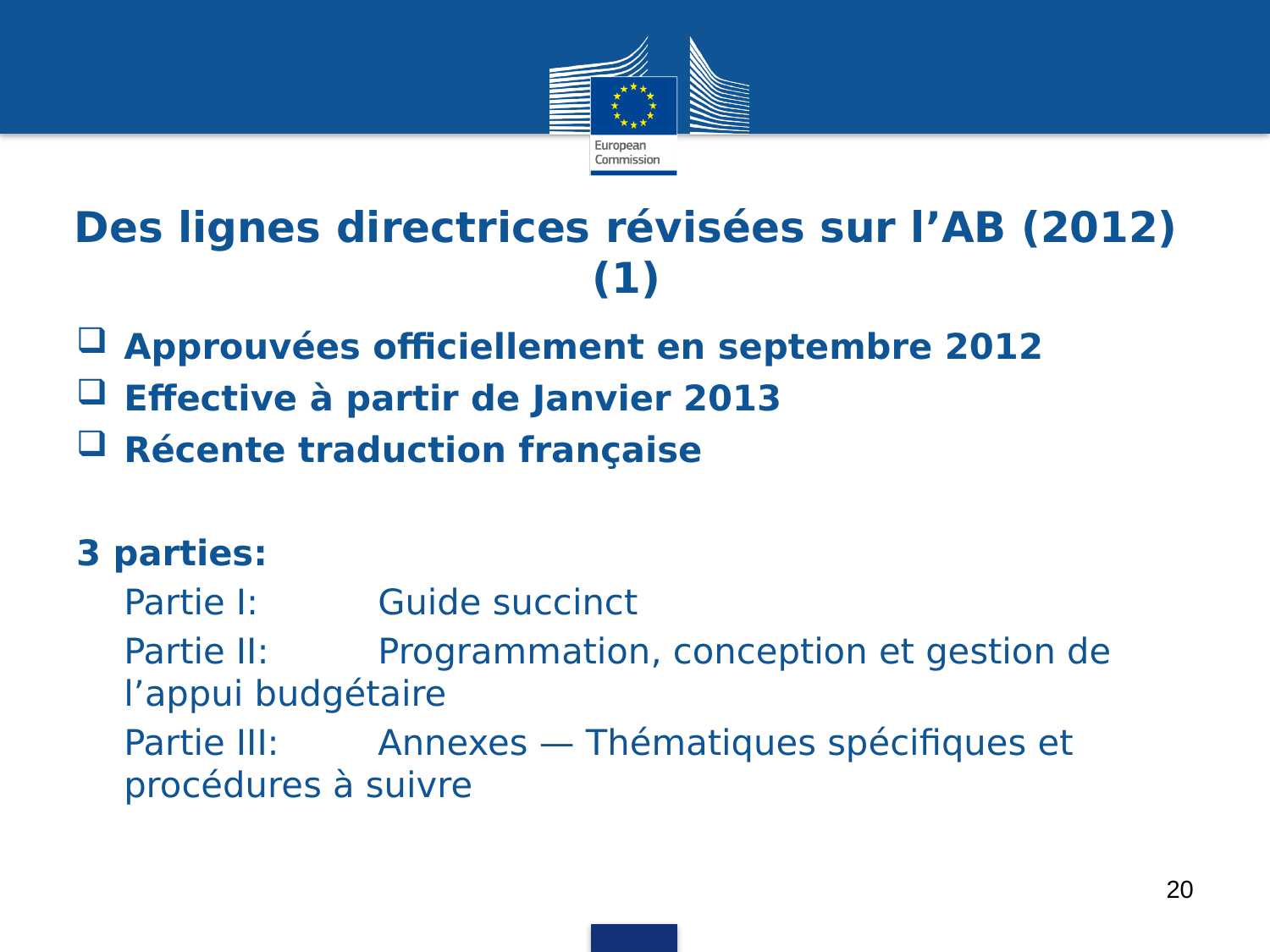

# Des lignes directrices révisées sur l’AB (2012) (1)
Approuvées officiellement en septembre 2012
Effective à partir de Janvier 2013
Récente traduction française

3 parties:
Partie I: 	Guide succinct
Partie II: 	Programmation, conception et gestion de l’appui budgétaire
Partie III: 	Annexes — Thématiques spécifiques et procédures à suivre

20